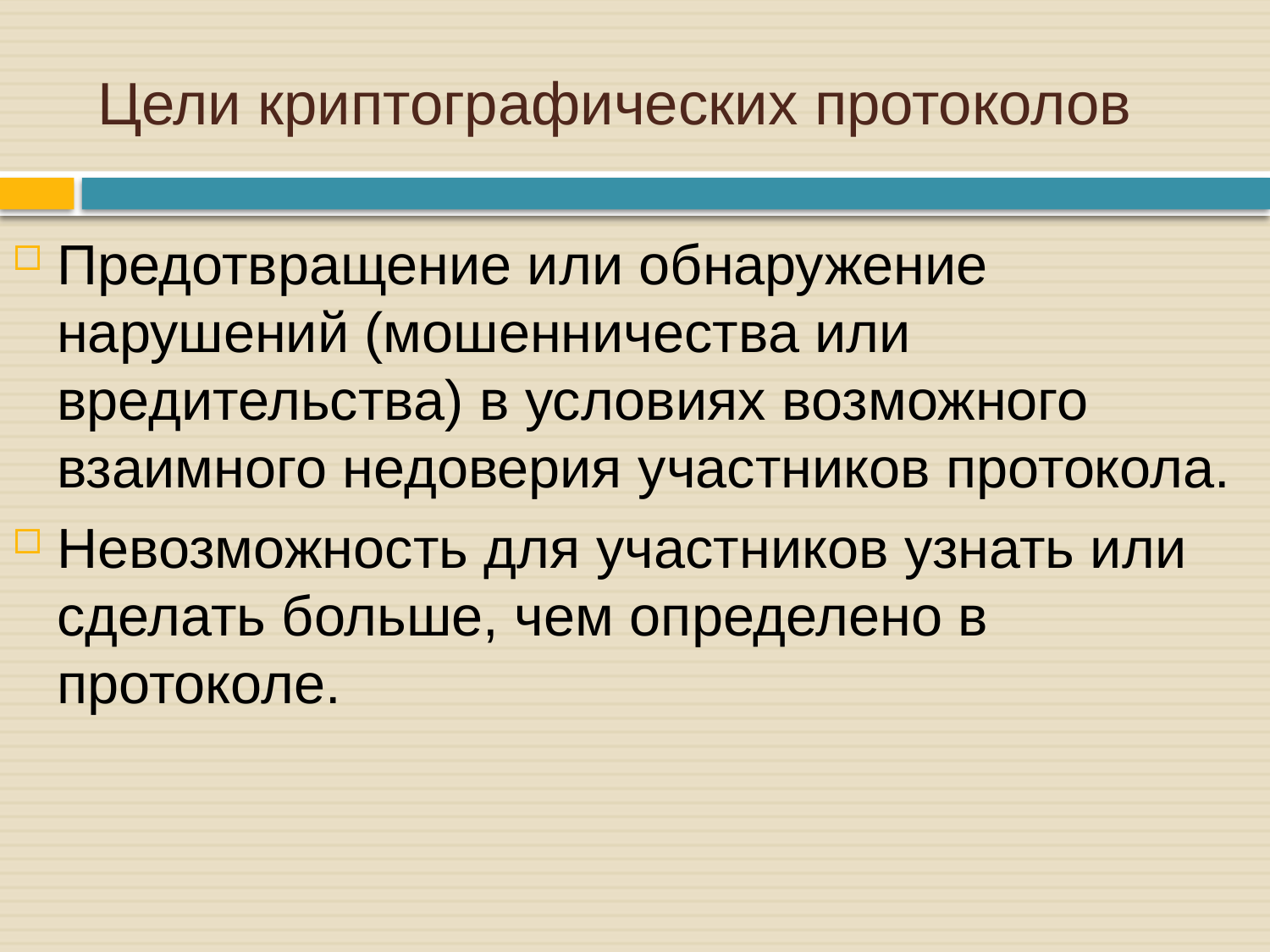

# Цели криптографических протоколов
Предотвращение или обнаружение нарушений (мошенничества или вредительства) в условиях возможного взаимного недоверия участников протокола.
Невозможность для участников узнать или сделать больше, чем определено в протоколе.